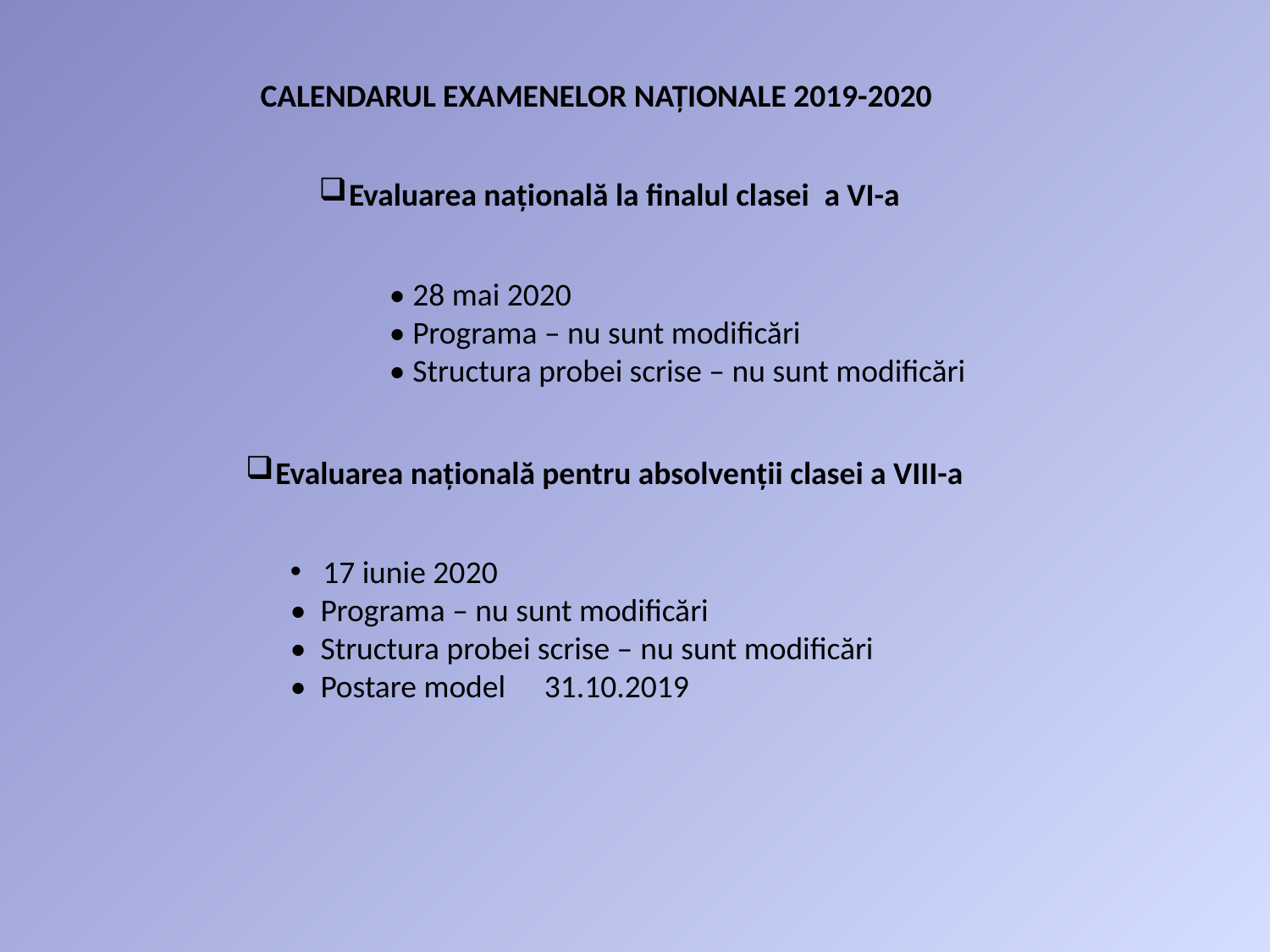

CALENDARUL EXAMENELOR NAȚIONALE 2019-2020
Evaluarea națională la finalul clasei  a VI-a
• 28 mai 2020
• Programa – nu sunt modificări
• Structura probei scrise – nu sunt modificări
Evaluarea națională pentru absolvenții clasei a VIII-a
   17 iunie 2020
•  Programa – nu sunt modificări
•  Structura probei scrise – nu sunt modificări
•  Postare model	31.10.2019